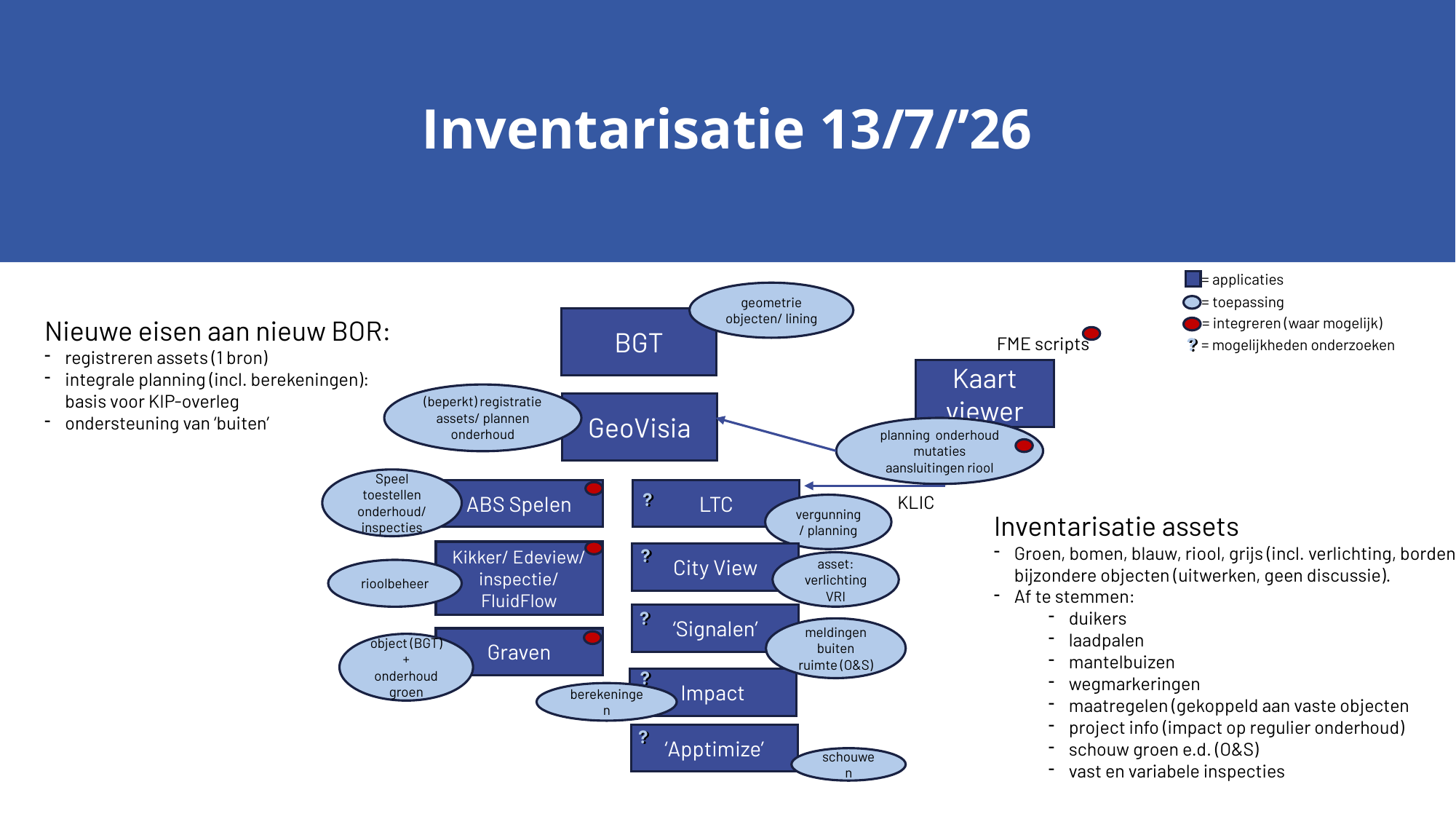

# Inventarisatie 13/7/’26
= applicaties

geometrie objecten/ lining
= toepassing

Nieuwe eisen aan nieuw BOR:
registreren assets (1 bron)
integrale planning (incl. berekeningen):
basis voor KIP-overleg
ondersteuning van ‘buiten’

= integreren (waar mogelijk)
BGT

FME scripts

?
?
= mogelijkheden onderzoeken
Kaart viewer
(beperkt) registratie assets/ plannen onderhoud
GeoVisia
planning  onderhoud mutaties aansluitingen riool

Speel toestellen onderhoud/ inspecties
ABS Spelen
LTC

?
?
KLIC
vergunning/ planning
Inventarisatie assets
Groen, bomen, blauw, riool, grijs (incl. verlichting, borden,
bijzondere objecten (uitwerken, geen discussie).
Af te stemmen:
duikers
laadpalen
mantelbuizen
wegmarkeringen
maatregelen (gekoppeld aan vaste objecten
project info (impact op regulier onderhoud)
schouw groen e.d. (O&S)
vast en variabele inspecties
?
?
Kikker/ Edeview/ inspectie/ FluidFlow

City View
asset: verlichting
VRI
rioolbeheer
?
?
‘Signalen’
meldingen buiten ruimte (O&S)
Graven

object (BGT) + onderhoud groen
?
?
Impact
berekeningen
?
?
‘Apptimize’
schouwen